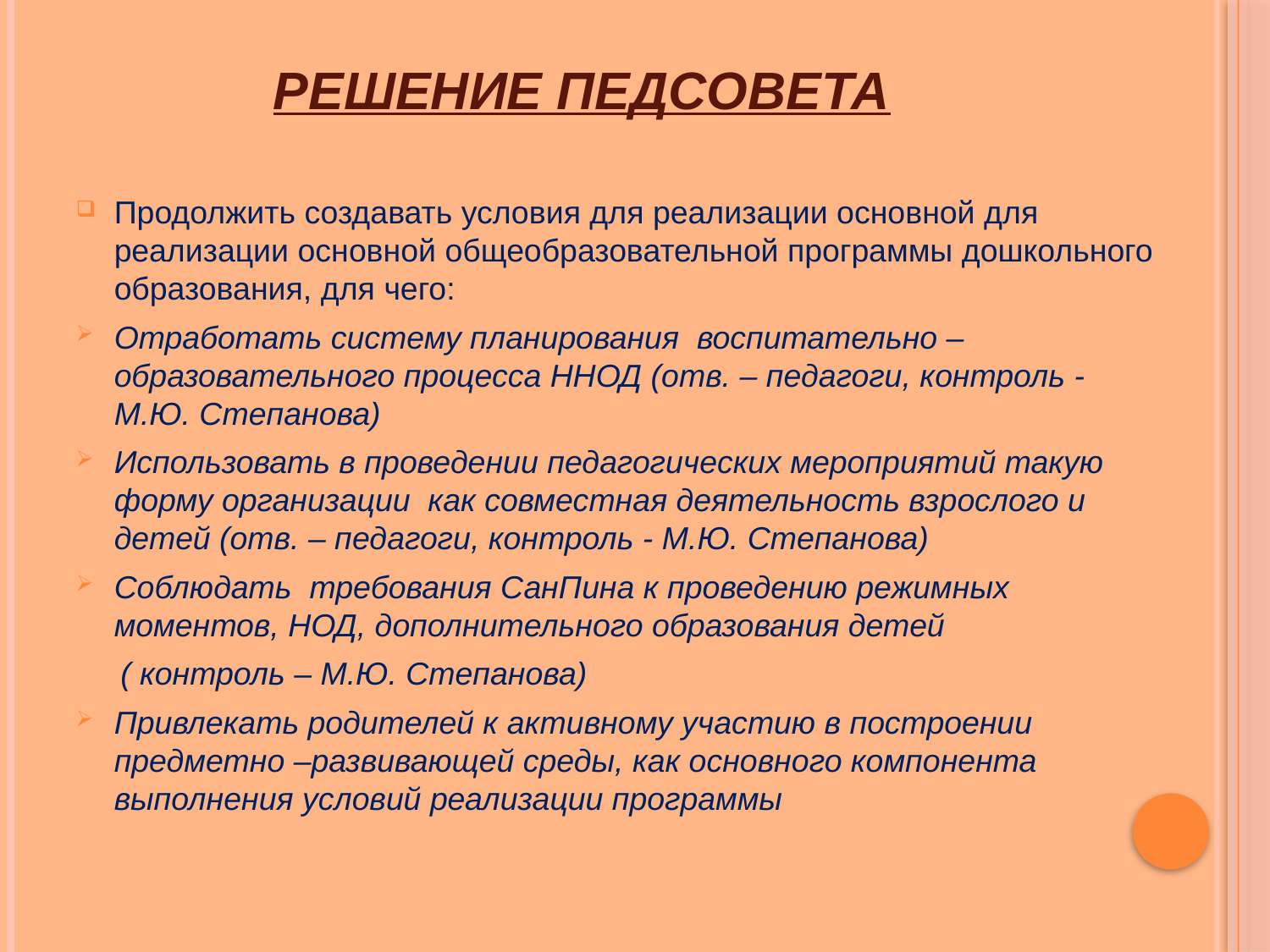

# Решение педсовета
Продолжить создавать условия для реализации основной для реализации основной общеобразовательной программы дошкольного образования, для чего:
Отработать систему планирования  воспитательно – образовательного процесса ННОД (отв. – педагоги, контроль -  М.Ю. Степанова)
Использовать в проведении педагогических мероприятий такую форму организации  как совместная деятельность взрослого и детей (отв. – педагоги, контроль - М.Ю. Степанова)
Соблюдать  требования СанПина к проведению режимных моментов, НОД, дополнительного образования детей
     ( контроль – М.Ю. Степанова)
Привлекать родителей к активному участию в построении  предметно –развивающей среды, как основного компонента выполнения условий реализации программы